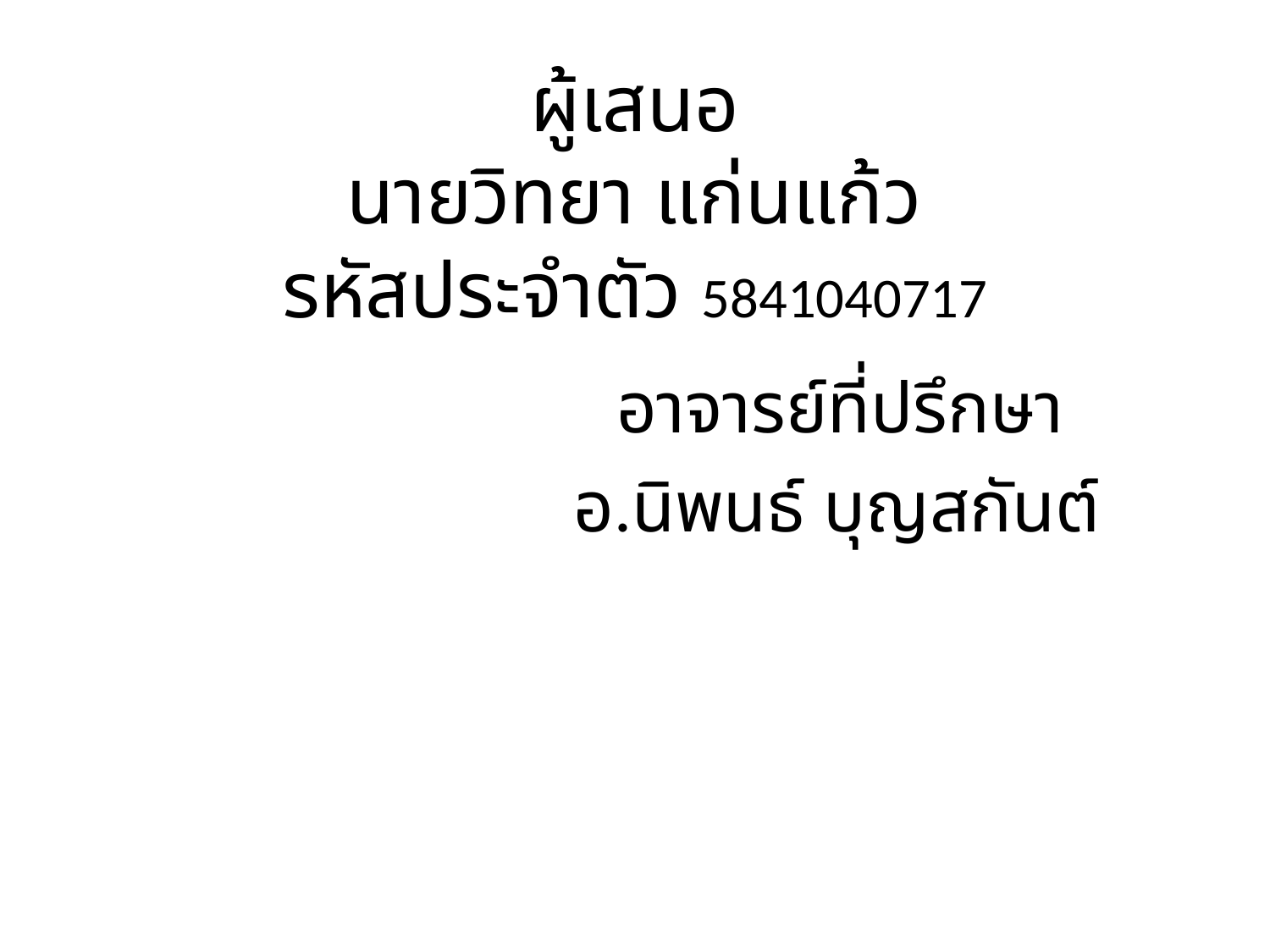

# ผู้เสนอ นายวิทยา แก่นแก้ว รหัสประจำตัว 5841040717
                                     อาจารย์ที่ปรึกษา
                           อ.นิพนธ์ บุญสกันต์